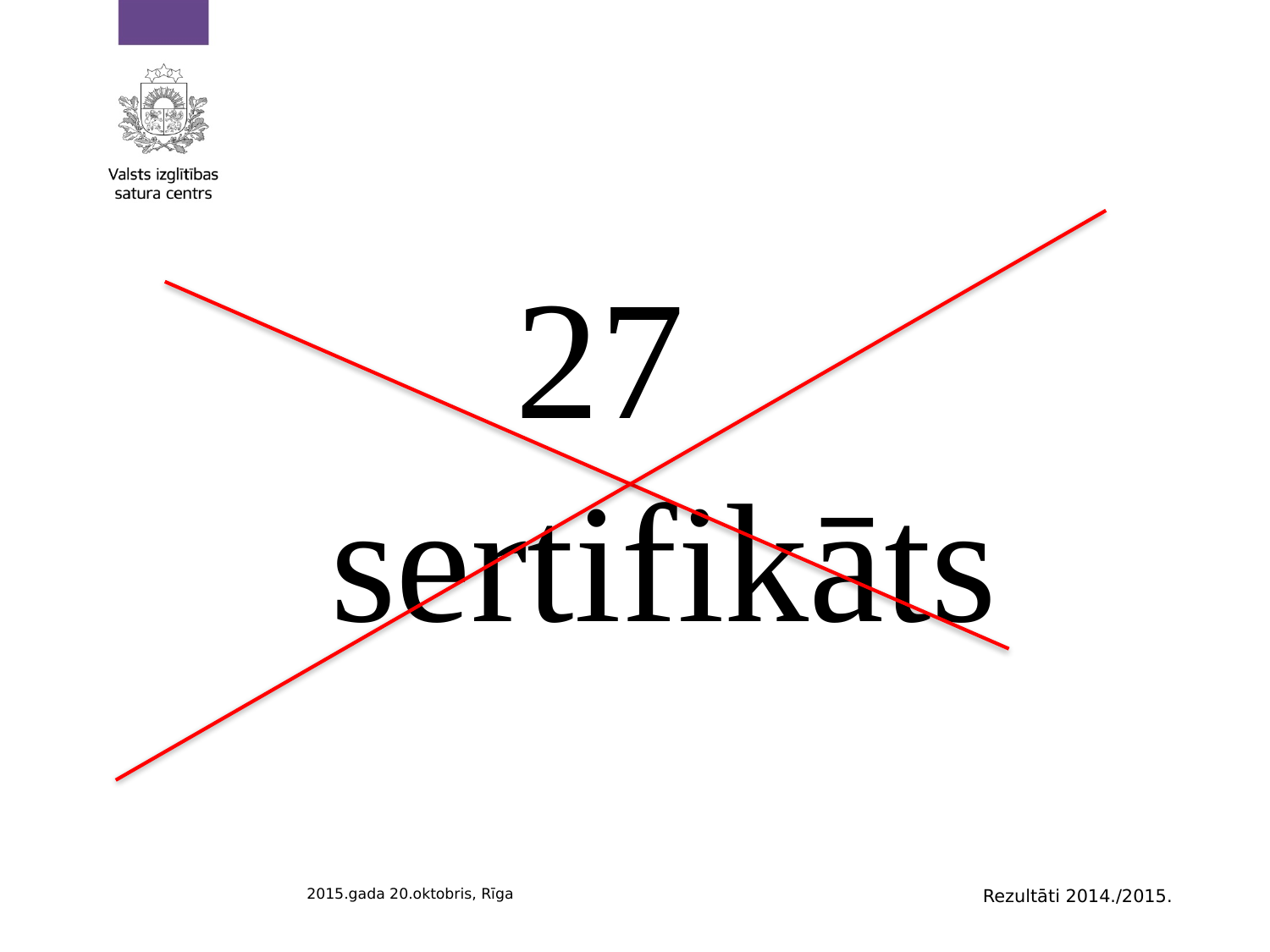

27
   sertifikāts
2015.gada 20.oktobris, Rīga
Rezultāti 2014./2015.